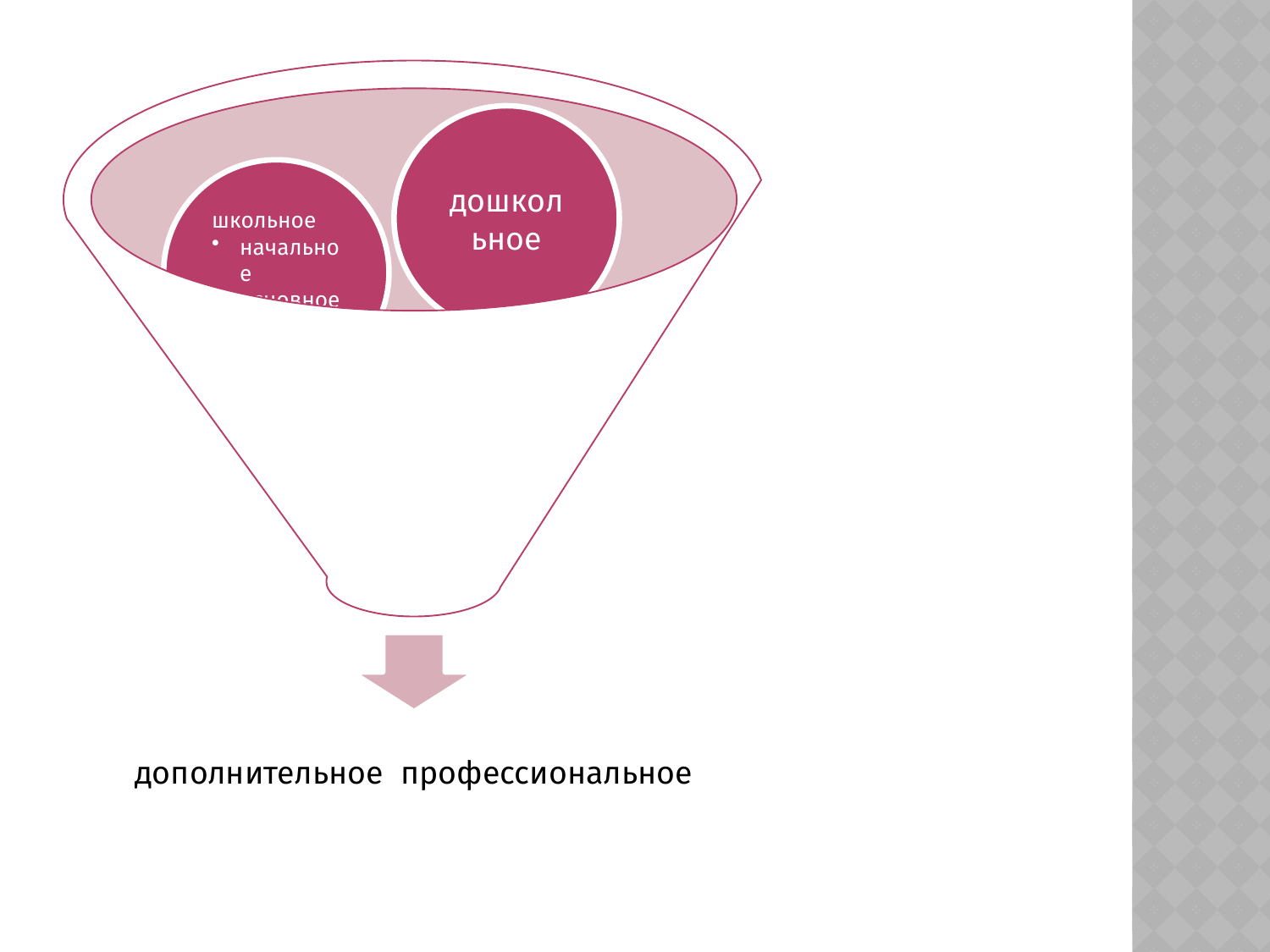

дошкольное
начальное
основное
полное
профессиональное
школьное
дополнительное  профессиональное